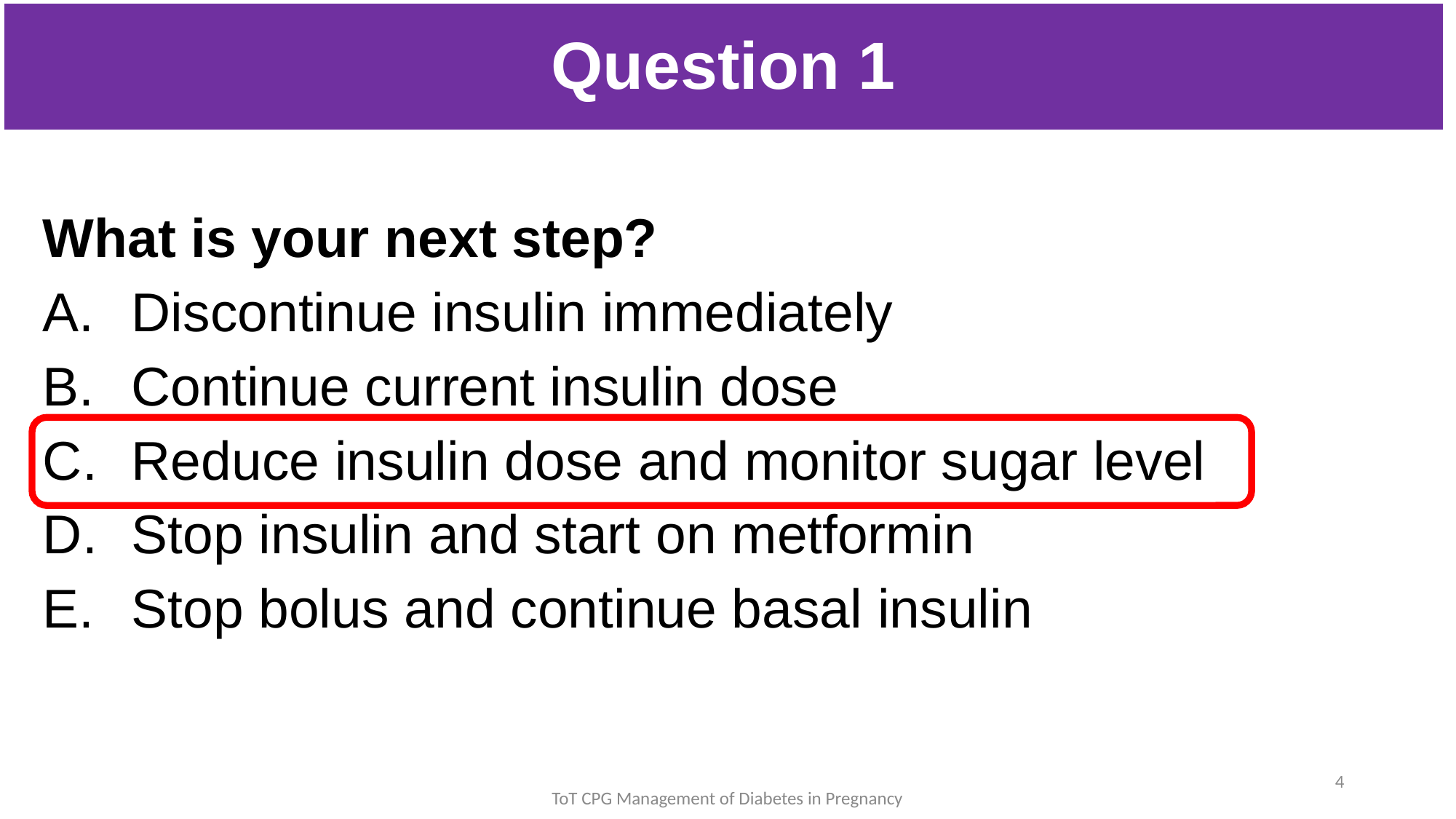

| Question 1 |
| --- |
What is your next step?
Discontinue insulin immediately
Continue current insulin dose
Reduce insulin dose and monitor sugar level
Stop insulin and start on metformin
Stop bolus and continue basal insulin

4
ToT CPG Management of Diabetes in Pregnancy